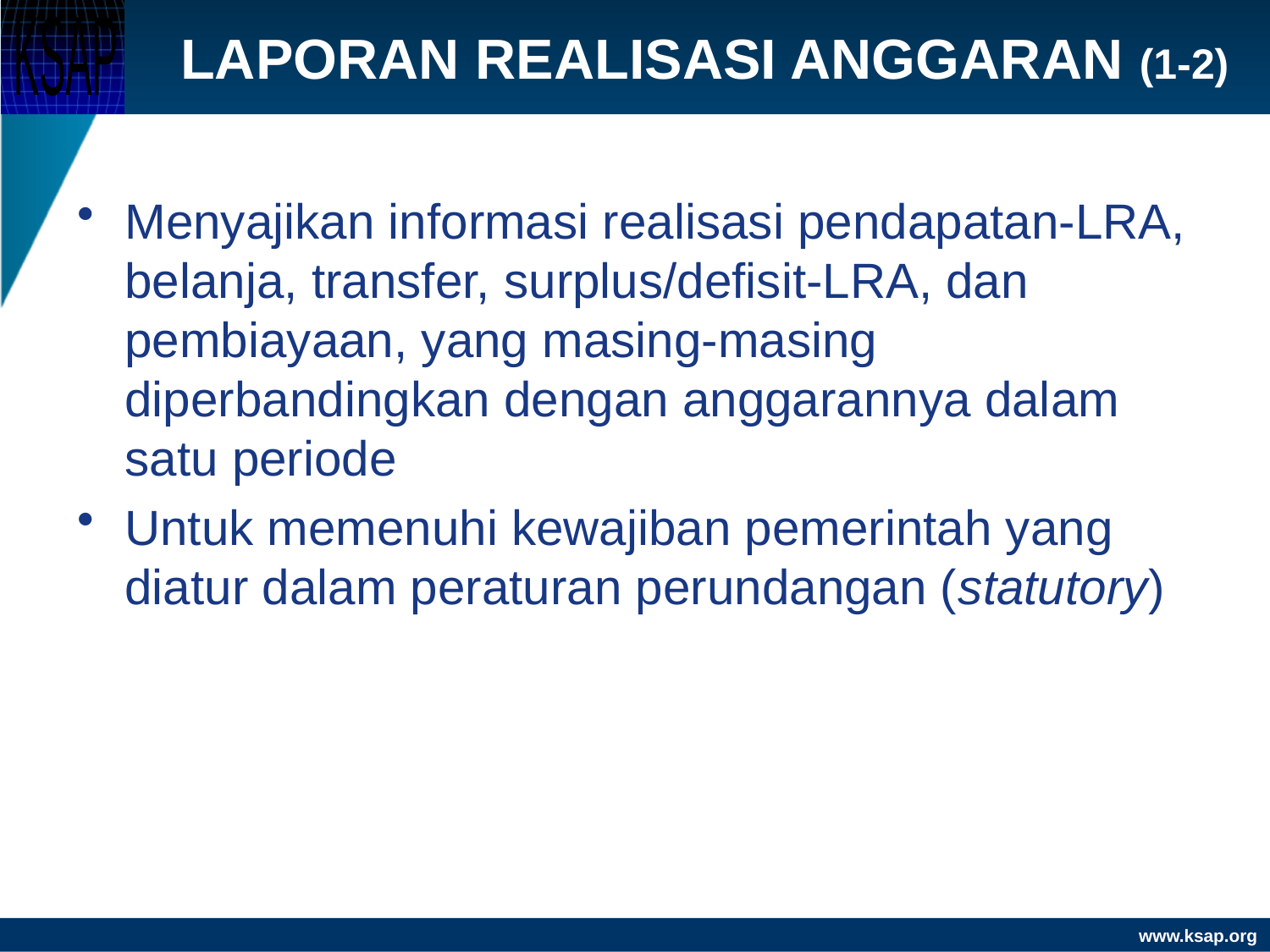

# LAPORAN REALISASI ANGGARAN (1-2)
Menyajikan informasi realisasi pendapatan-LRA, belanja, transfer, surplus/defisit-LRA, dan pembiayaan, yang masing-masing diperbandingkan dengan anggarannya dalam satu periode
Untuk memenuhi kewajiban pemerintah yang diatur dalam peraturan perundangan (statutory)
Page 11
www.ksap.org
13/12/2010